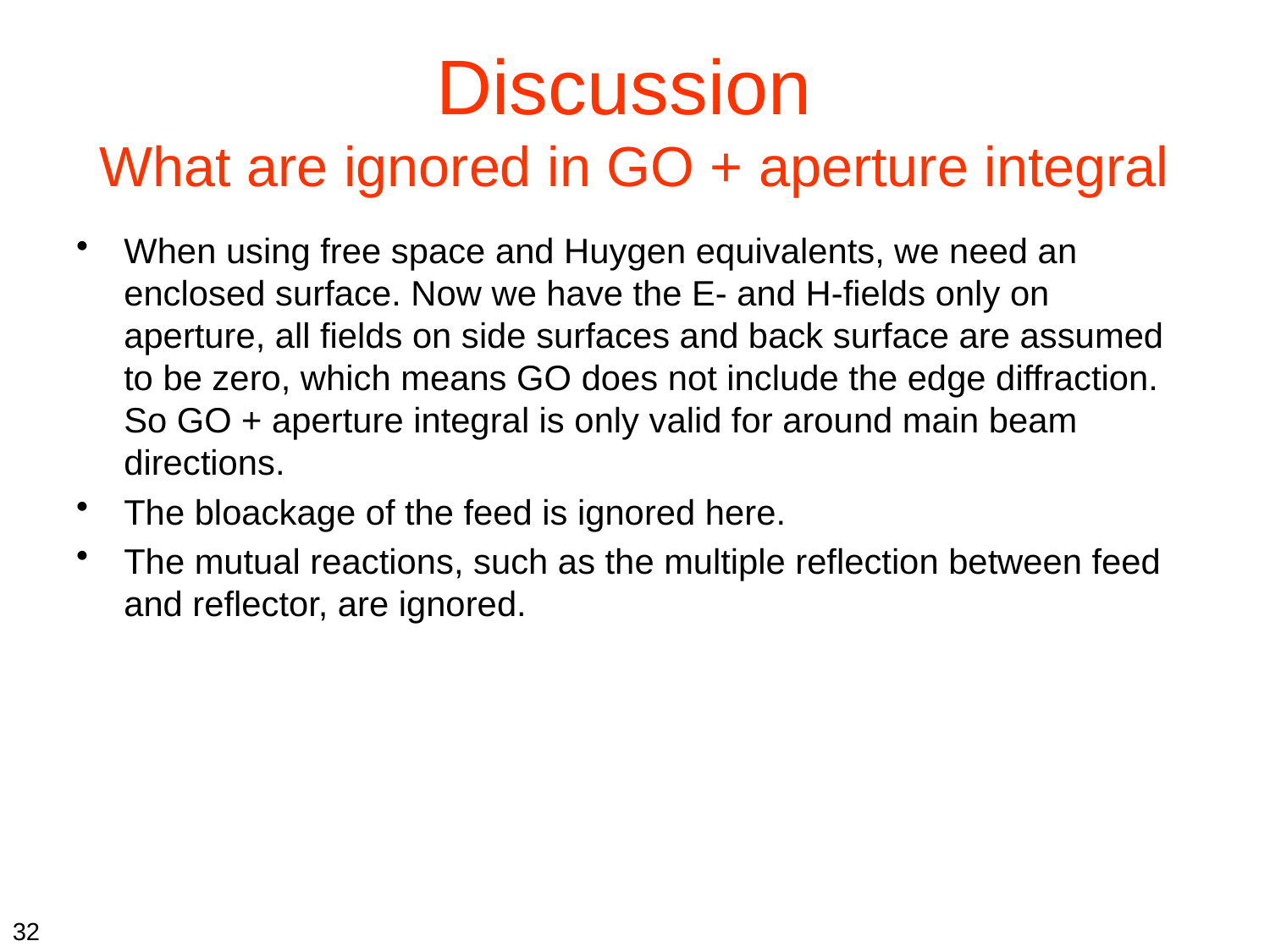

# Discussion What are ignored in GO + aperture integral
When using free space and Huygen equivalents, we need an enclosed surface. Now we have the E- and H-fields only on aperture, all fields on side surfaces and back surface are assumed to be zero, which means GO does not include the edge diffraction. So GO + aperture integral is only valid for around main beam directions.
The bloackage of the feed is ignored here.
The mutual reactions, such as the multiple reflection between feed and reflector, are ignored.